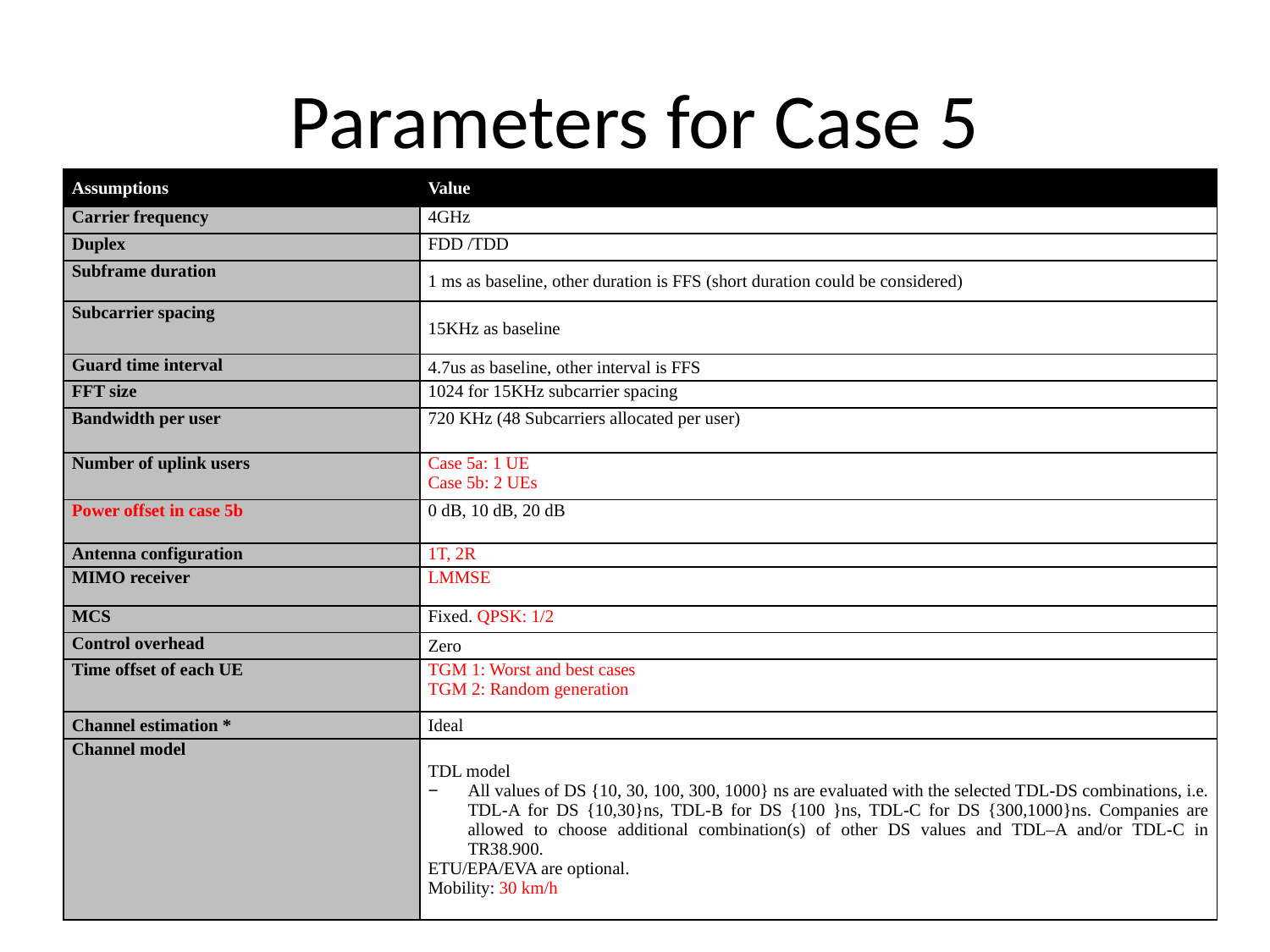

# Parameters for Case 5
| Assumptions | Value |
| --- | --- |
| Carrier frequency | 4GHz |
| Duplex | FDD /TDD |
| Subframe duration | 1 ms as baseline, other duration is FFS (short duration could be considered) |
| Subcarrier spacing | 15KHz as baseline |
| Guard time interval | 4.7us as baseline, other interval is FFS |
| FFT size | 1024 for 15KHz subcarrier spacing |
| Bandwidth per user | 720 KHz (48 Subcarriers allocated per user) |
| Number of uplink users | Case 5a: 1 UE Case 5b: 2 UEs |
| Power offset in case 5b | 0 dB, 10 dB, 20 dB |
| Antenna configuration | 1T, 2R |
| MIMO receiver | LMMSE |
| MCS | Fixed. QPSK: 1/2 |
| Control overhead | Zero |
| Time offset of each UE | TGM 1: Worst and best cases TGM 2: Random generation |
| Channel estimation \* | Ideal |
| Channel model | TDL model All values of DS {10, 30, 100, 300, 1000} ns are evaluated with the selected TDL-DS combinations, i.e. TDL-A for DS {10,30}ns, TDL-B for DS {100 }ns, TDL-C for DS {300,1000}ns. Companies are allowed to choose additional combination(s) of other DS values and TDL–A and/or TDL-C in TR38.900. ETU/EPA/EVA are optional. Mobility: 30 km/h |